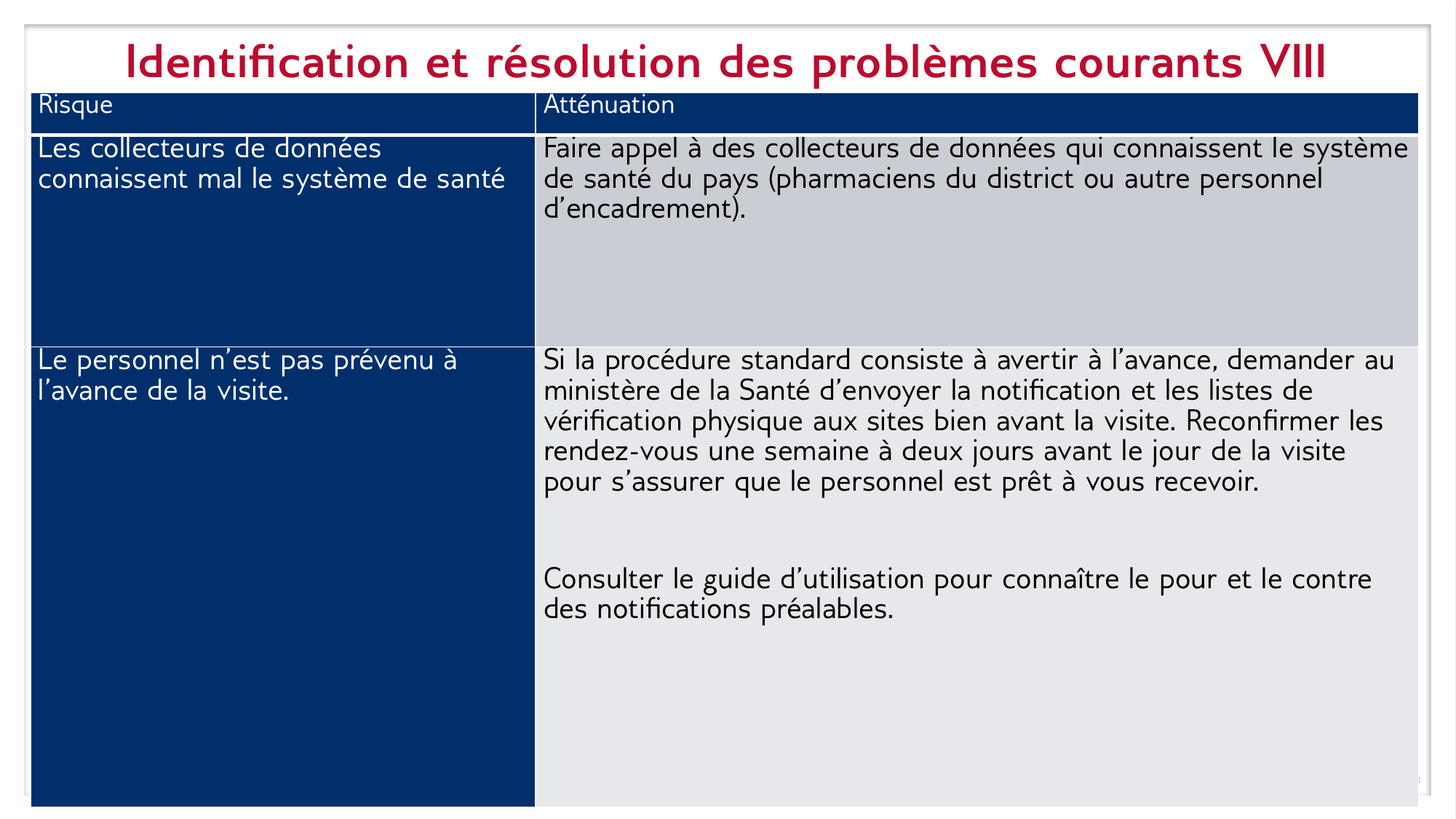

4/11/2019
                    INSÉRER LE PIED DE PAGE ICI
13
# Identification et résolution des problèmes courants VIII
| Risque | Atténuation |
| --- | --- |
| Les collecteurs de données connaissent mal le système de santé | Faire appel à des collecteurs de données qui connaissent le système de santé du pays (pharmaciens du district ou autre personnel d’encadrement). |
| Le personnel n’est pas prévenu à l’avance de la visite. | Si la procédure standard consiste à avertir à l’avance, demander au ministère de la Santé d’envoyer la notification et les listes de vérification physique aux sites bien avant la visite. Reconfirmer les rendez-vous une semaine à deux jours avant le jour de la visite pour s’assurer que le personnel est prêt à vous recevoir. Consulter le guide d’utilisation pour connaître le pour et le contre des notifications préalables. |